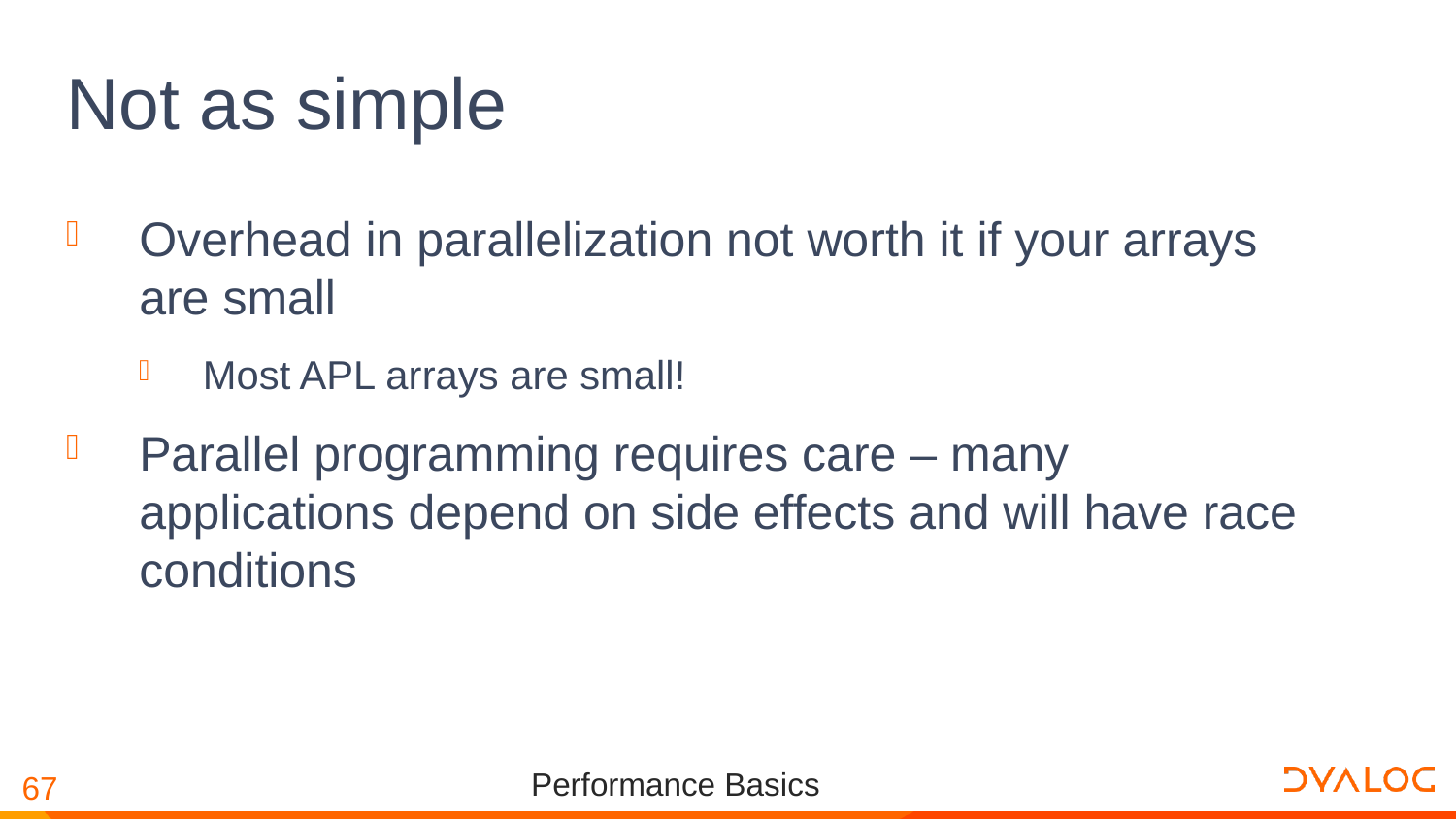

# Not as simple
Overhead in parallelization not worth it if your arrays are small
Most APL arrays are small!
Parallel programming requires care – many applications depend on side effects and will have race conditions